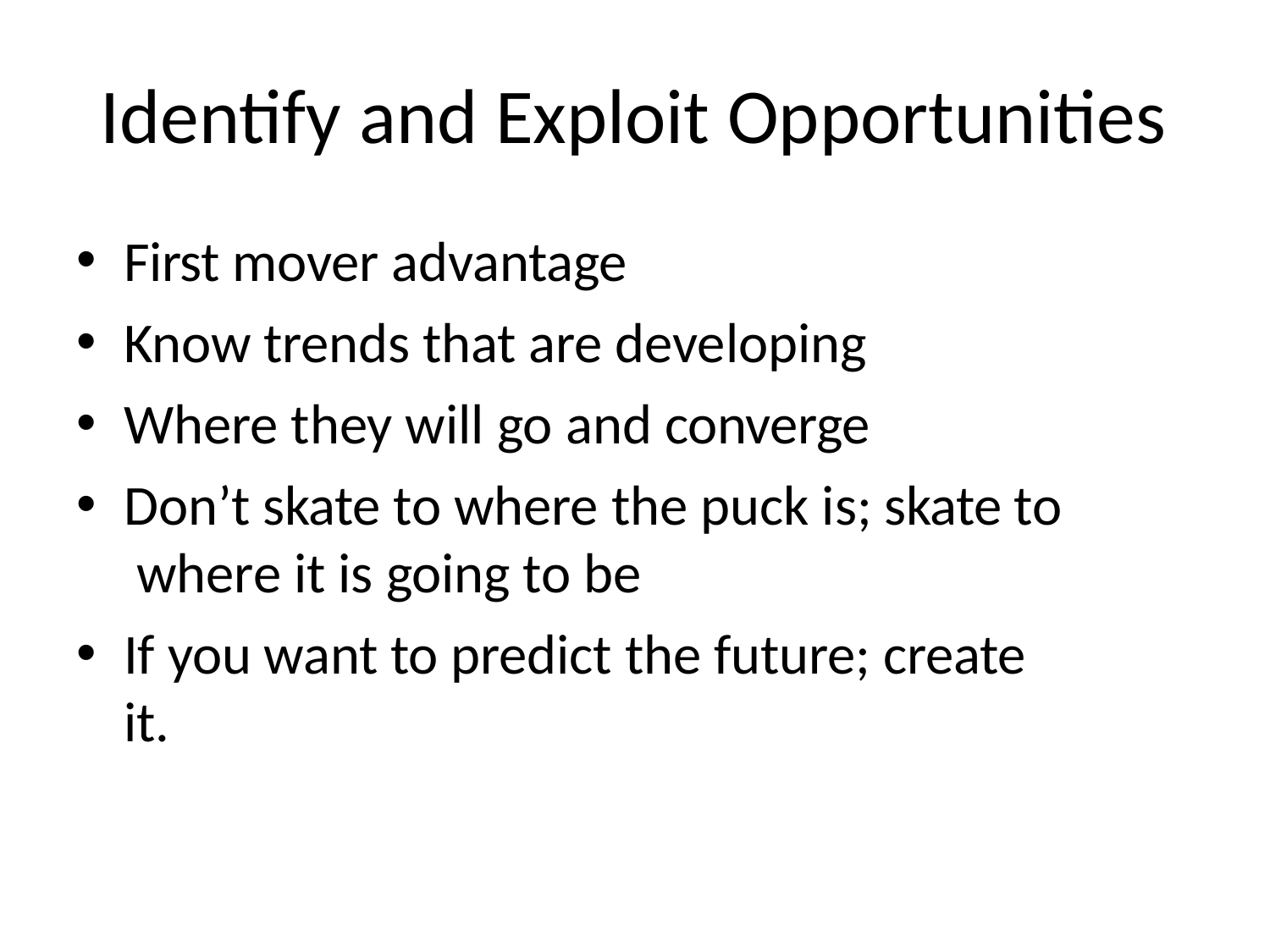

# Identify and Exploit Opportunities
First mover advantage
Know trends that are developing
Where they will go and converge
Don’t skate to where the puck is; skate to  where it is going to be
If you want to predict the future; create it.